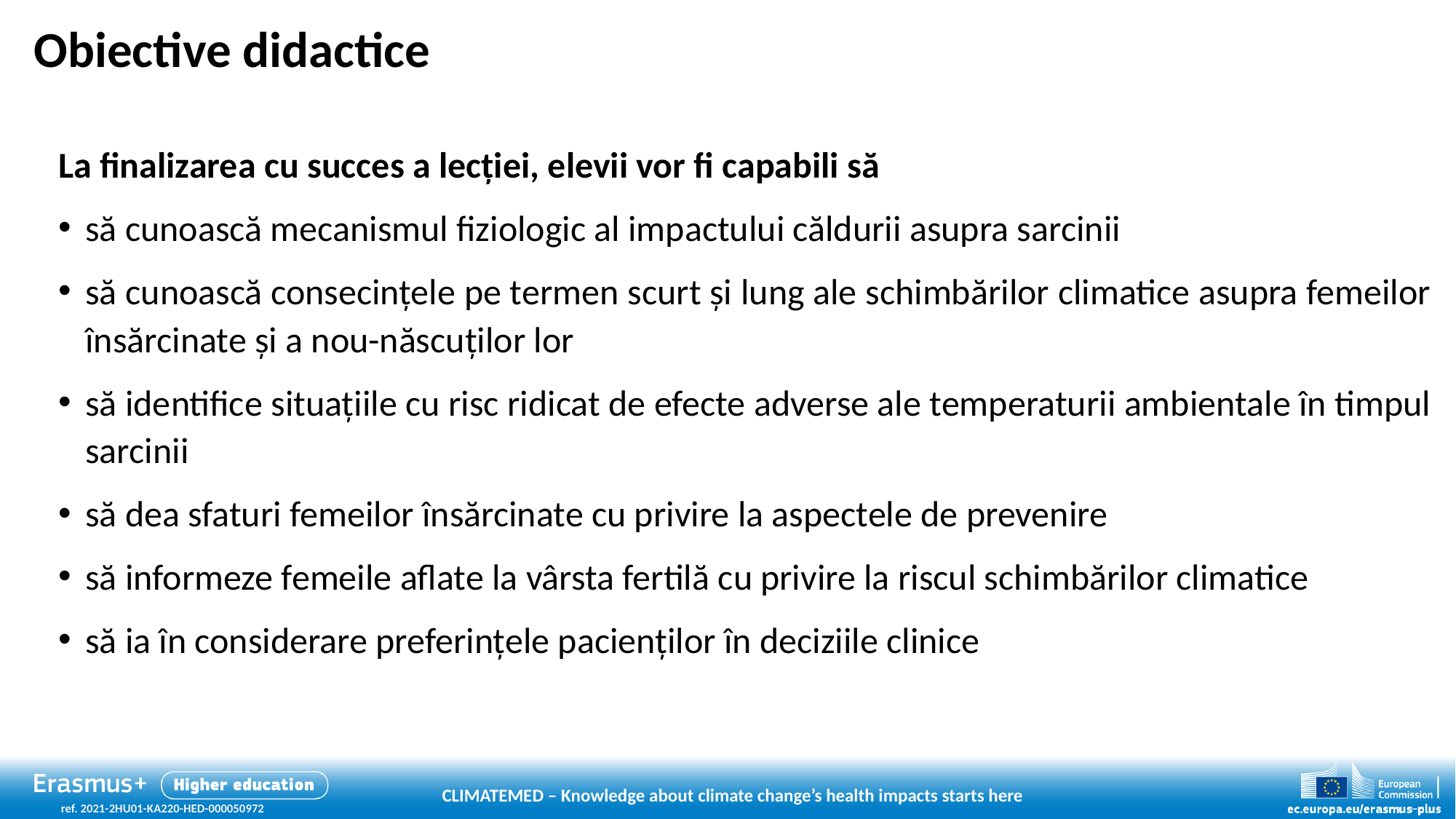

# Obiective didactice
La finalizarea cu succes a lecției, elevii vor fi capabili să
să cunoască mecanismul fiziologic al impactului căldurii asupra sarcinii
să cunoască consecințele pe termen scurt și lung ale schimbărilor climatice asupra femeilor însărcinate și a nou-născuților lor
să identifice situațiile cu risc ridicat de efecte adverse ale temperaturii ambientale în timpul sarcinii
să dea sfaturi femeilor însărcinate cu privire la aspectele de prevenire
să informeze femeile aflate la vârsta fertilă cu privire la riscul schimbărilor climatice
să ia în considerare preferințele pacienților în deciziile clinice